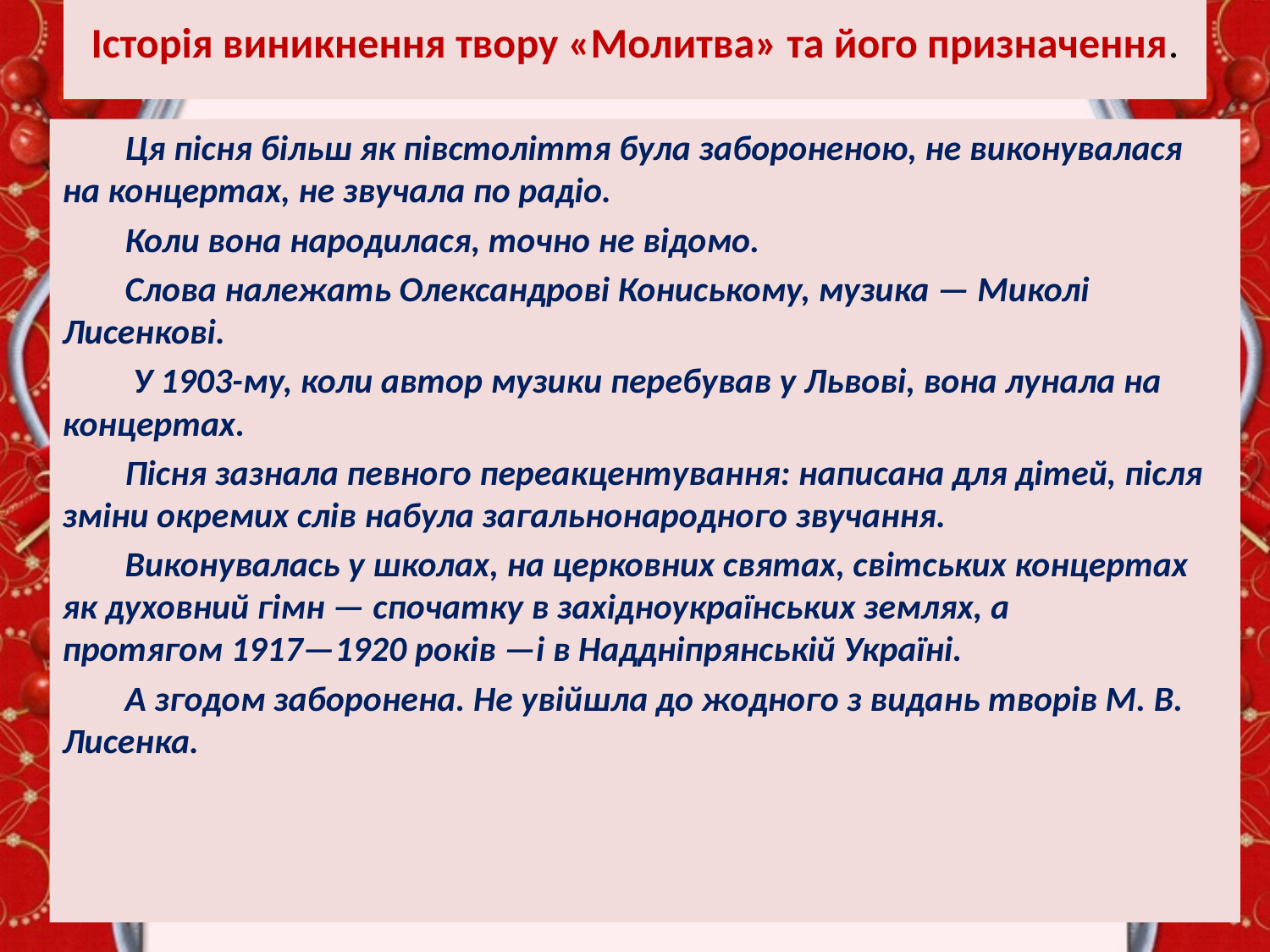

# Історія виникнення твору «Молитва» та його призначення.
Ця пісня більш як півстоліття була забороненою, не виконувалася на концертах, не звучала по радіо.
Коли вона народилася, точно не відомо.
Слова належать Олександрові Кониському, музика — Миколі Лисенкові.
 У 1903-му, коли автор музики перебував у Львові, вона лунала на концертах.
Пісня зазнала певного переакцентування: написана для дітей, після зміни окремих слів набула загальнонародного звучання.
Виконувалась у школах, на церковних святах, світських концертах як духовний гімн — спочатку в західноукраїнських землях, а протягом 1917—1920 років —і в Наддніпрянській Україні.
А згодом заборонена. Не увійшла до жодного з видань творів М. В. Лисенка.